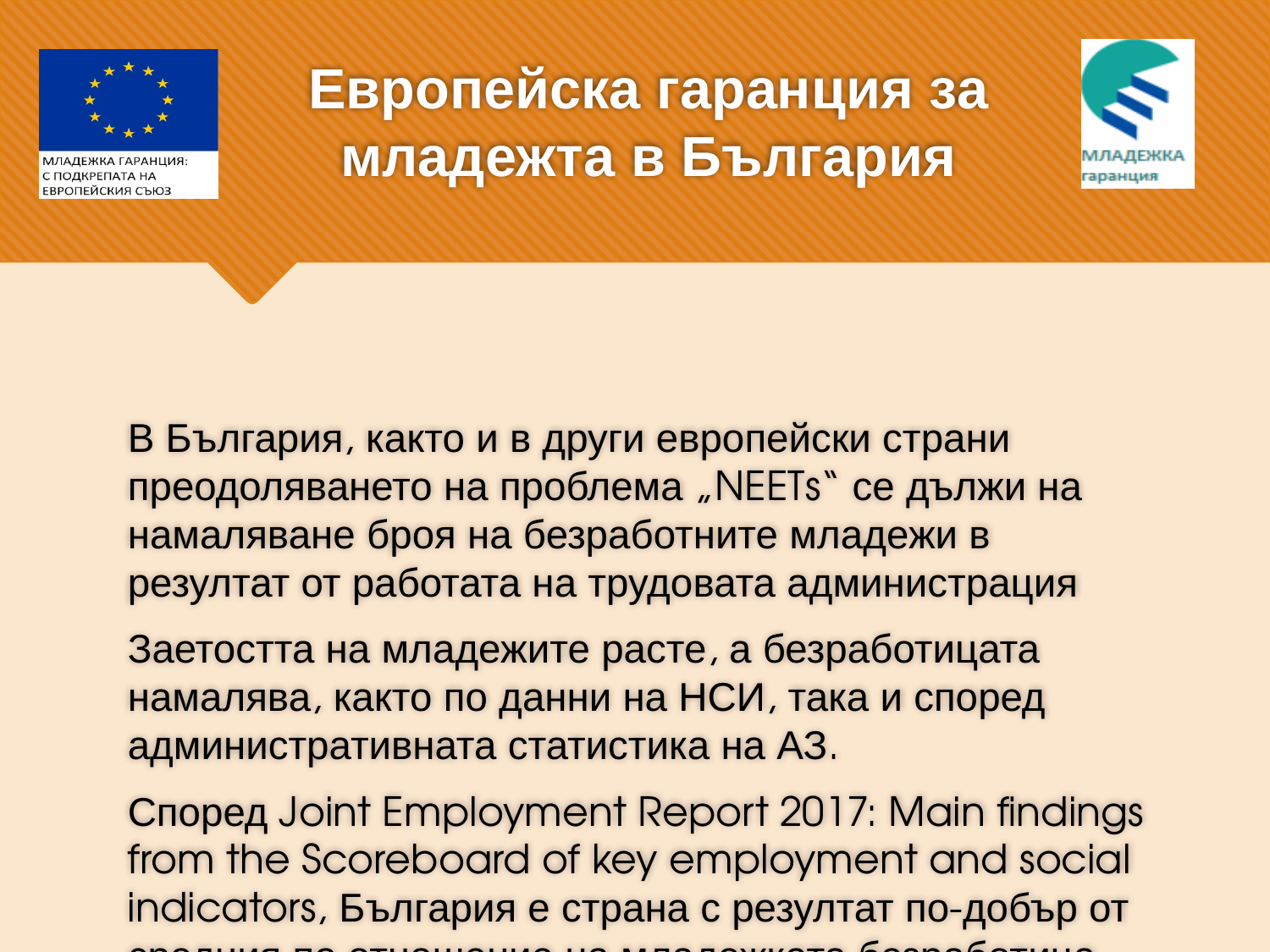

# Европейска гаранция за младежта в България
В България, както и в други европейски страни преодоляването на проблема „NEETs“ се дължи на намаляване броя на безработните младежи в резултат от работата на трудовата администрация
Заетостта на младежите расте, а безработицата намалява, както по данни на НСИ, така и според административната статистика на АЗ.
Според Joint Employment Report 2017: Main findings from the Scoreboard of key employment and social indicators, България е страна с резултат по-добър от средния по отношение на младежката безработица.